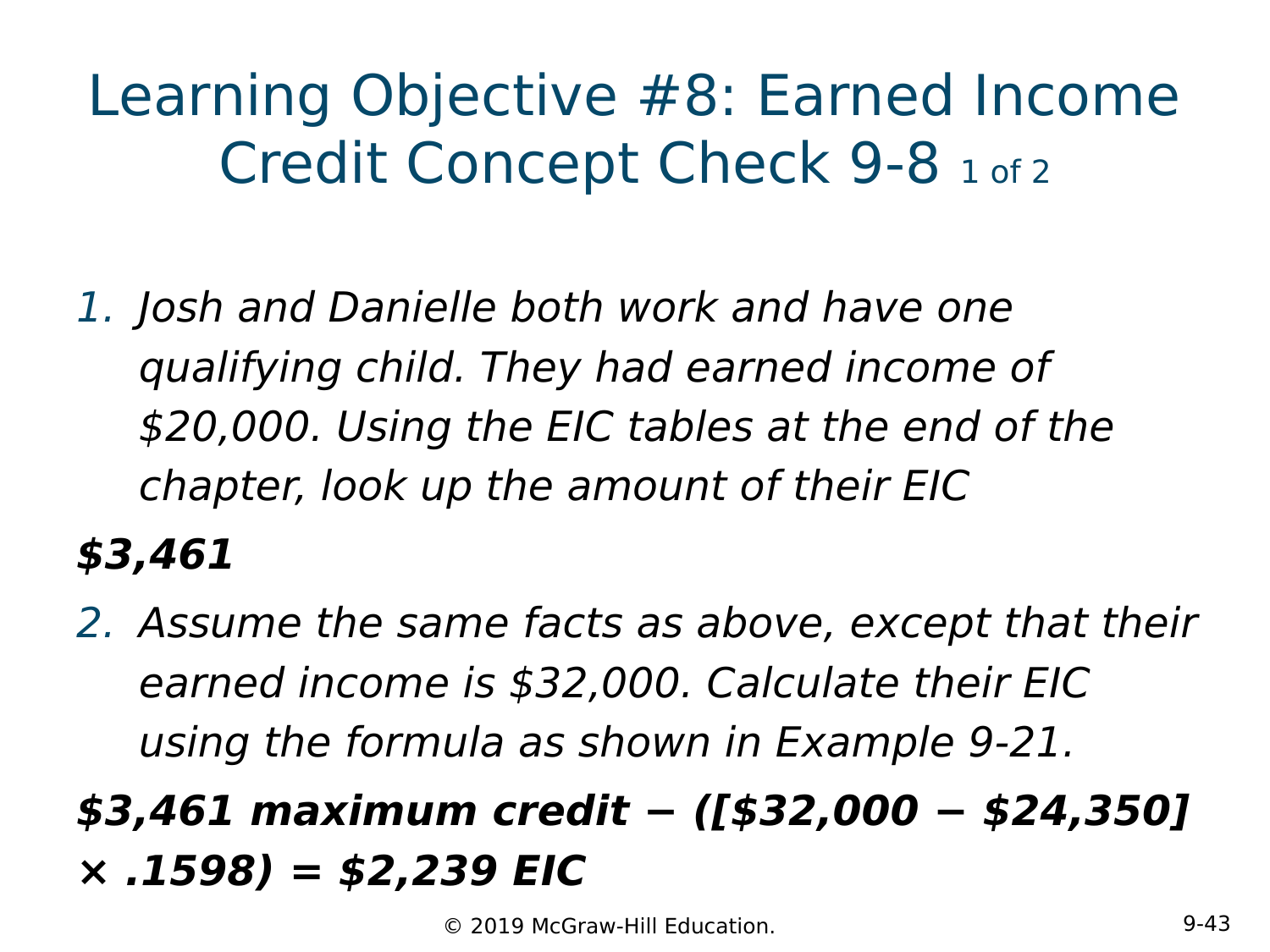

# Learning Objective #8: Earned Income Credit Concept Check 9-8 1 of 2
Josh and Danielle both work and have one qualifying child. They had earned income of $20,000. Using the EIC tables at the end of the chapter, look up the amount of their EIC
$3,461
Assume the same facts as above, except that their earned income is $32,000. Calculate their EIC using the formula as shown in Example 9-21.
$3,461 maximum credit − ([$32,000 − $24,350] × .1598) = $2,239 EIC